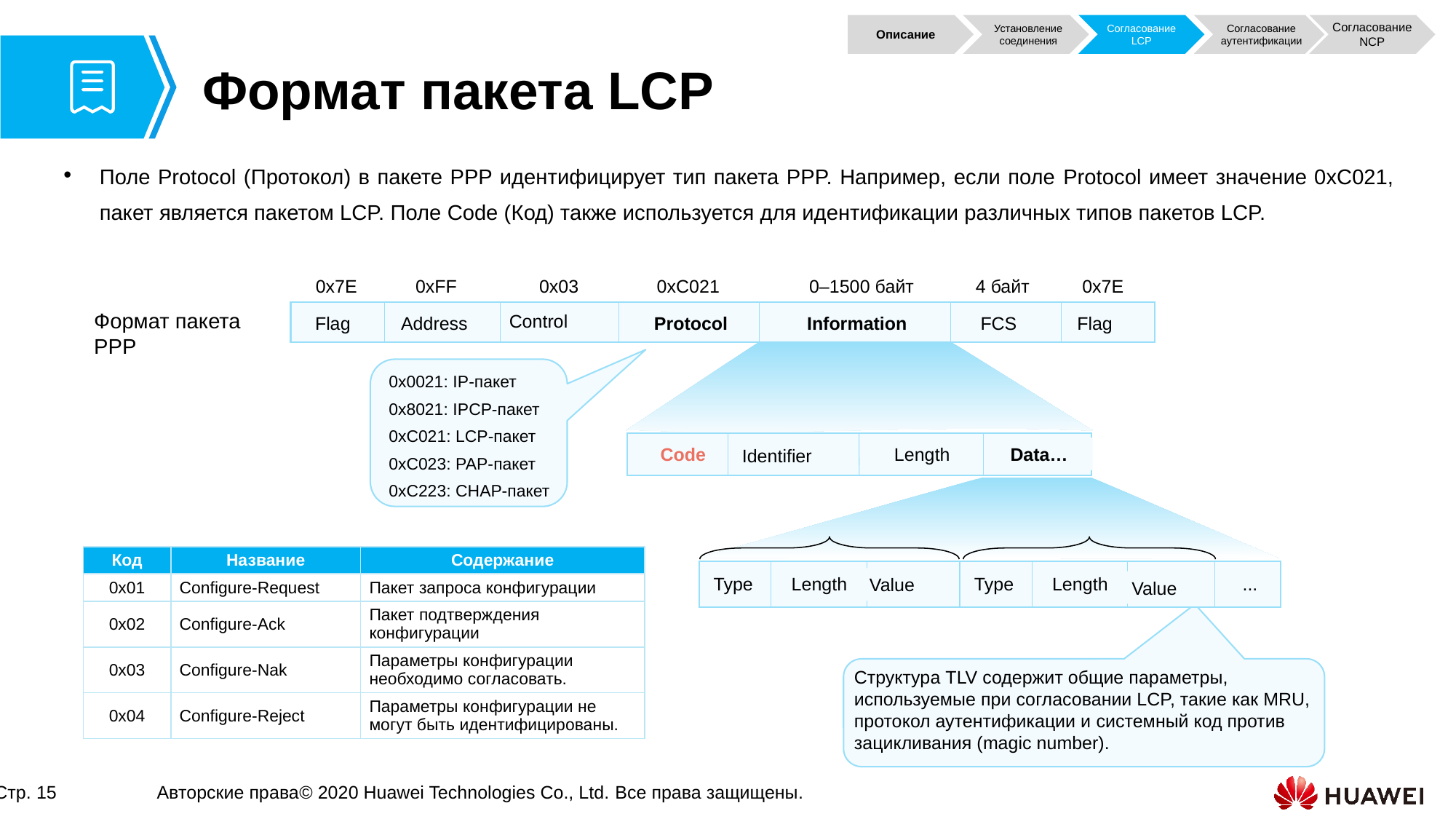

Описание
Установление соединения
Согласование LCP
Согласование аутентификации
Согласование NCP
# Формат пакета LCP
Поле Protocol (Протокол) в пакете PPP идентифицирует тип пакета PPP. Например, если поле Protocol имеет значение 0xC021, пакет является пакетом LCP. Поле Code (Код) также используется для идентификации различных типов пакетов LCP.
0x7E
0xFF
0x03
0xC021
0–1500 байт
4 байт
0x7E

Формат пакета PPP
Control
Flag
Address
Protocol
Information
FCS
Flag

0x0021: IP-пакет
0x8021: IPCP-пакет
0xC021: LCP-пакет
0xC023: PAP-пакет
0xC223: CHAP-пакет

Code
Length
Data…
Identifier

| Код | Название | Содержание |
| --- | --- | --- |
| 0x01 | Configure-Request | Пакет запроса конфигурации |
| 0x02 | Configure-Ack | Пакет подтверждения конфигурации |
| 0x03 | Configure-Nak | Параметры конфигурации необходимо согласовать. |
| 0x04 | Configure-Reject | Параметры конфигурации не могут быть идентифицированы. |

Type
Length
Value

Type
Length
Value
...

Структура TLV содержит общие параметры, используемые при согласовании LCP, такие как MRU, протокол аутентификации и системный код против зацикливания (magic number).